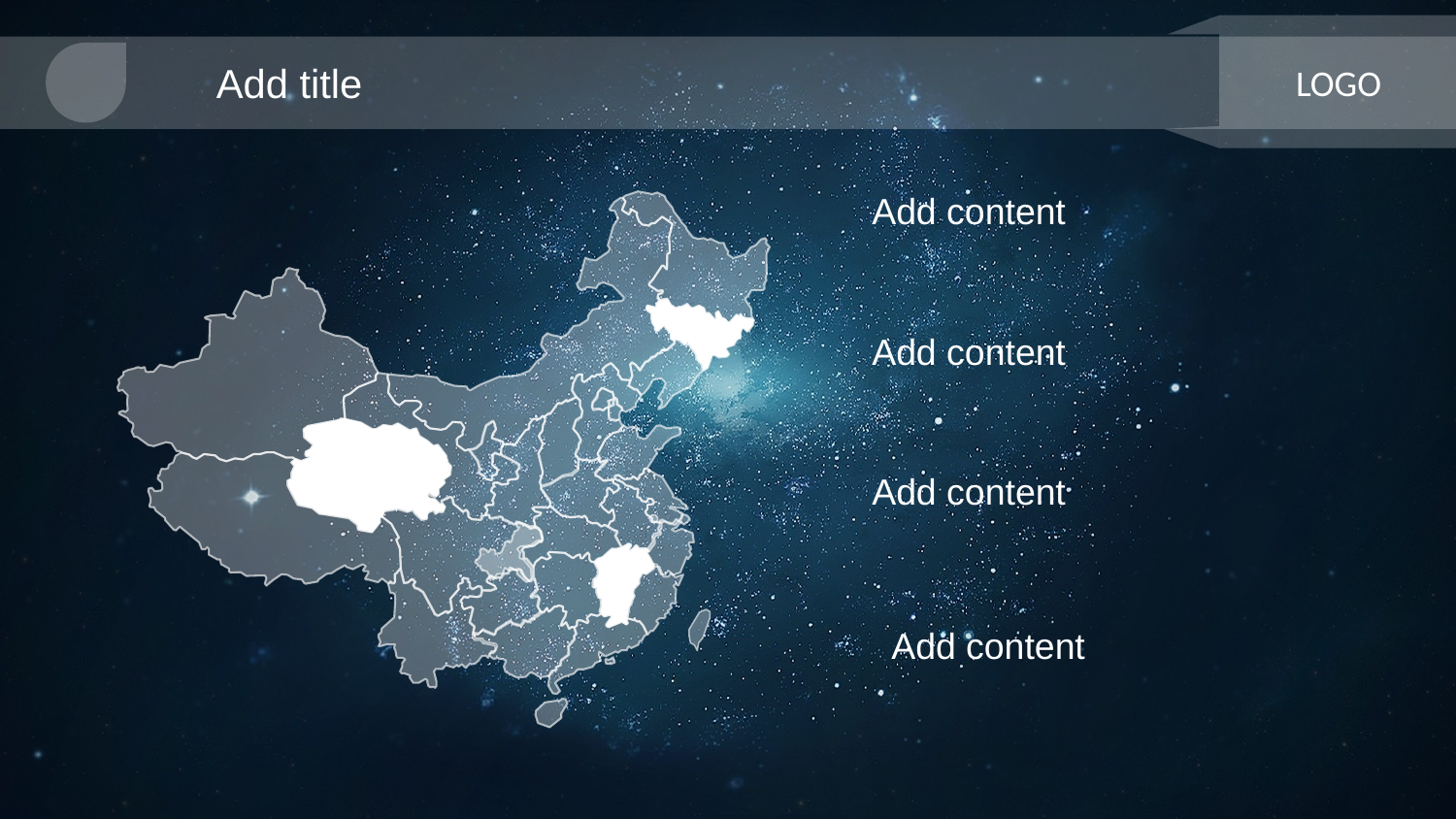

Add title
LOGO
Add content

Add content
Add content
Add content